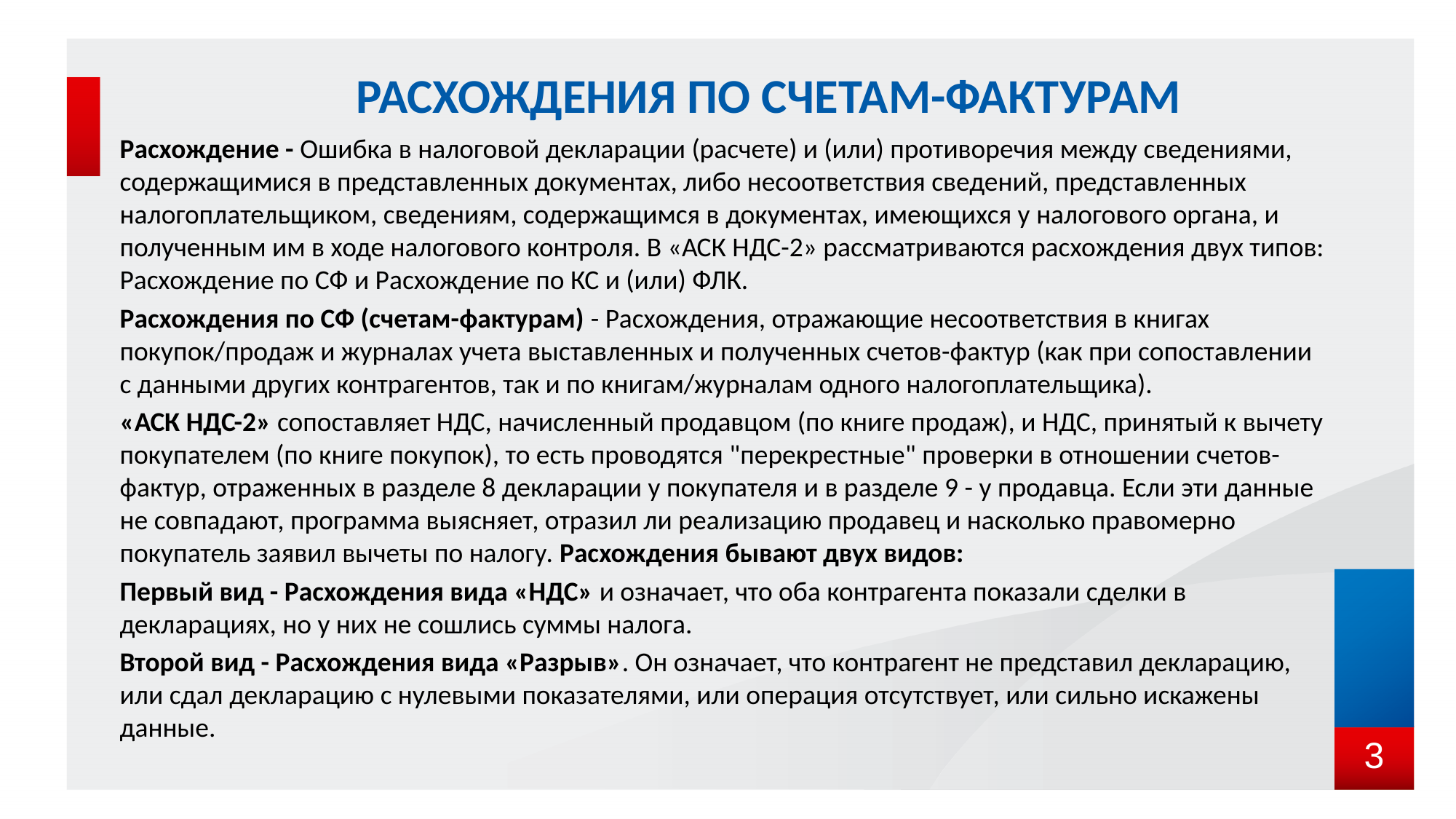

# РАСХОЖДЕНИЯ ПО СЧЕТАМ-ФАКТУРАМ
Расхождение - Ошибка в налоговой декларации (расчете) и (или) противоречия между сведениями, содержащимися в представленных документах, либо несоответствия сведений, представленных налогоплательщиком, сведениям, содержащимся в документах, имеющихся у налогового органа, и полученным им в ходе налогового контроля. В «АСК НДС-2» рассматриваются расхождения двух типов: Расхождение по СФ и Расхождение по КС и (или) ФЛК.
Расхождения по СФ (счетам-фактурам) - Расхождения, отражающие несоответствия в книгах покупок/продаж и журналах учета выставленных и полученных счетов-фактур (как при сопоставлении с данными других контрагентов, так и по книгам/журналам одного налогоплательщика).
«АСК НДС-2» сопоставляет НДС, начисленный продавцом (по книге продаж), и НДС, принятый к вычету покупателем (по книге покупок), то есть проводятся "перекрестные" проверки в отношении счетов-фактур, отраженных в разделе 8 декларации у покупателя и в разделе 9 - у продавца. Если эти данные не совпадают, программа выясняет, отразил ли реализацию продавец и насколько правомерно покупатель заявил вычеты по налогу. Расхождения бывают двух видов:
Первый вид - Расхождения вида «НДС» и означает, что оба контрагента показали сделки в декларациях, но у них не сошлись суммы налога.
Второй вид - Расхождения вида «Разрыв». Он означает, что контрагент не представил декларацию, или сдал декларацию с нулевыми показателями, или операция отсутствует, или сильно искажены данные.
3